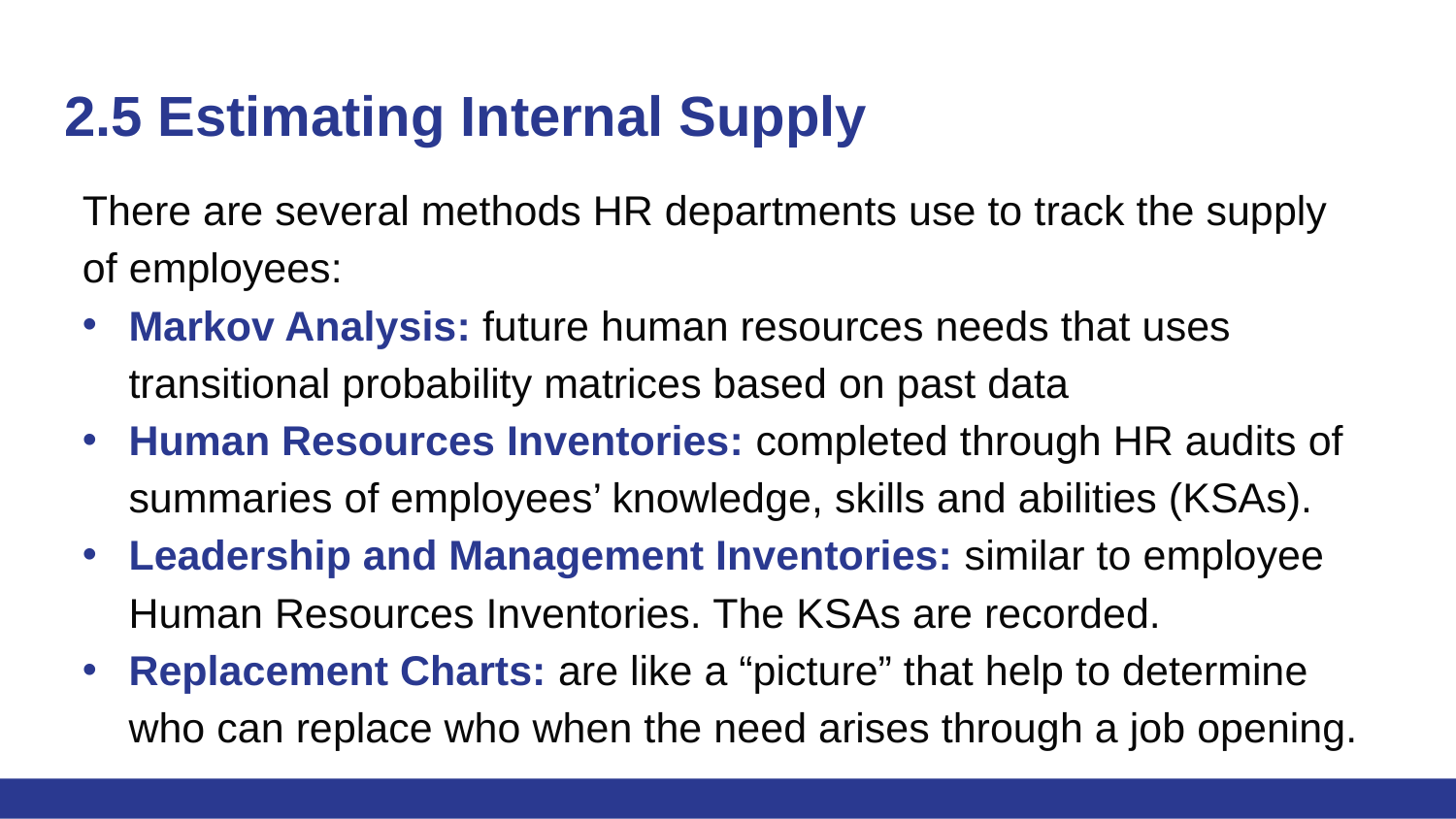

# 2.5 Estimating Internal Supply
There are several methods HR departments use to track the supply of employees:
Markov Analysis: future human resources needs that uses transitional probability matrices based on past data
Human Resources Inventories: completed through HR audits of summaries of employees’ knowledge, skills and abilities (KSAs).
Leadership and Management Inventories: similar to employee Human Resources Inventories. The KSAs are recorded.
Replacement Charts: are like a “picture” that help to determine who can replace who when the need arises through a job opening.